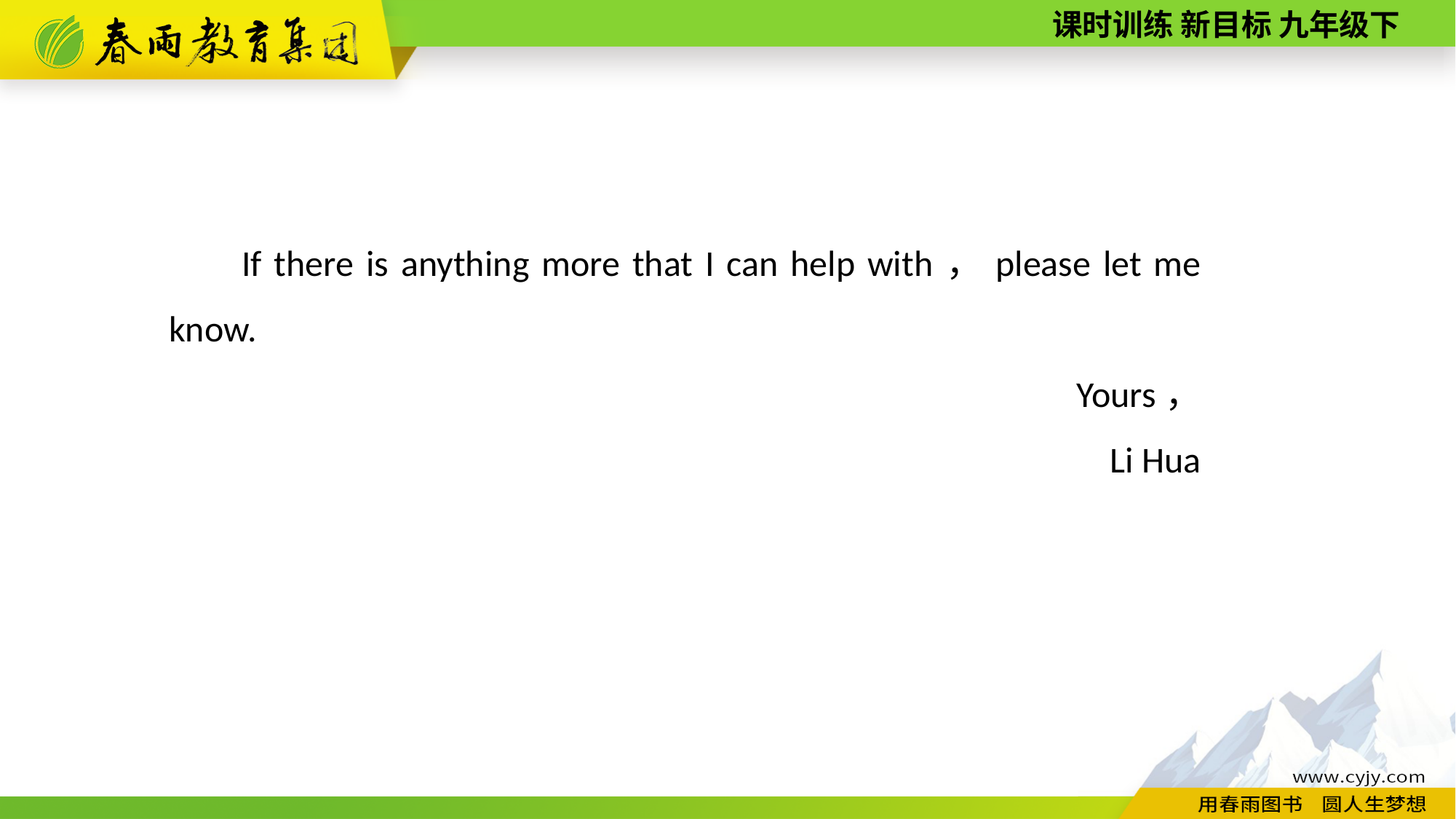

If there is anything more that I can help with，please let me know.
Yours，
Li Hua